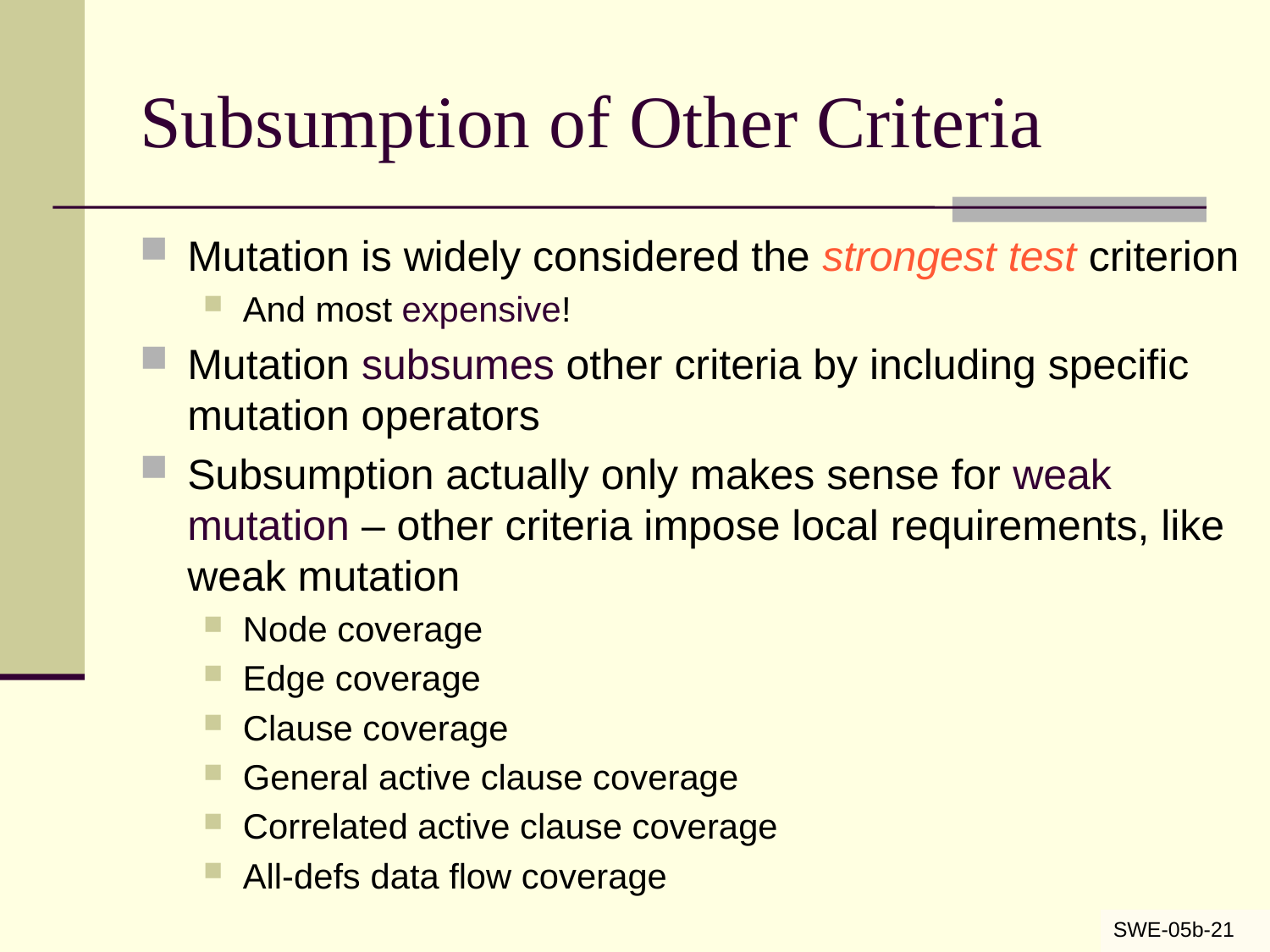

# Subsumption of Other Criteria
Mutation is widely considered the strongest test criterion
And most expensive!
Mutation subsumes other criteria by including specific mutation operators
Subsumption actually only makes sense for weak mutation – other criteria impose local requirements, like weak mutation
Node coverage
Edge coverage
Clause coverage
General active clause coverage
Correlated active clause coverage
All-defs data flow coverage